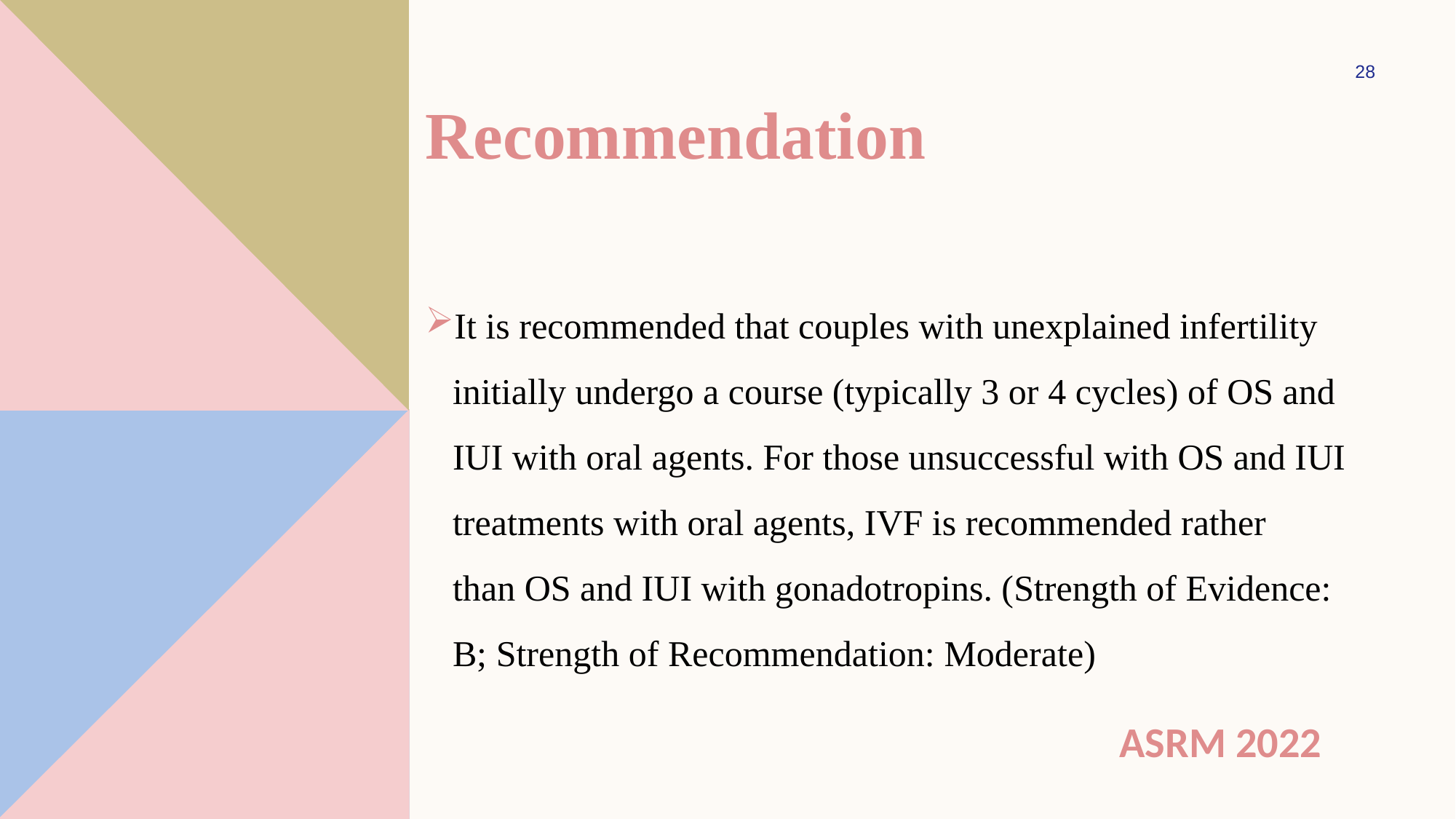

28
# Recommendation
It is recommended that couples with unexplained infertility
initially undergo a course (typically 3 or 4 cycles) of OS and
IUI with oral agents. For those unsuccessful with OS and IUI
treatments with oral agents, IVF is recommended rather
than OS and IUI with gonadotropins. (Strength of Evidence:
B; Strength of Recommendation: Moderate)
                                                                        ASRM 2022